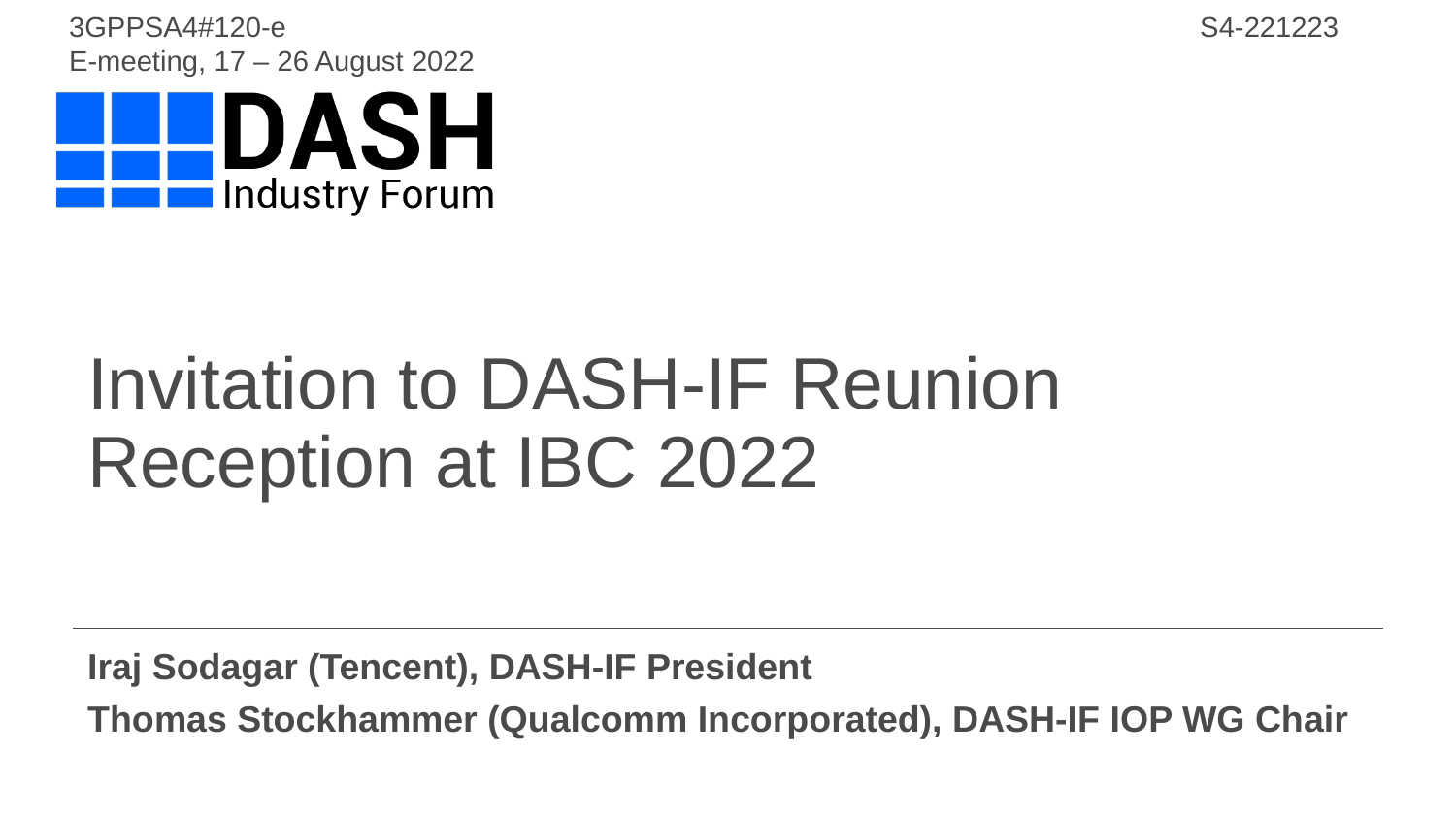

3GPPSA4#120-e						              S4-221223
E-meeting, 17 – 26 August 2022
# Invitation to DASH-IF Reunion Reception at IBC 2022
Iraj Sodagar (Tencent), DASH-IF President
Thomas Stockhammer (Qualcomm Incorporated), DASH-IF IOP WG Chair